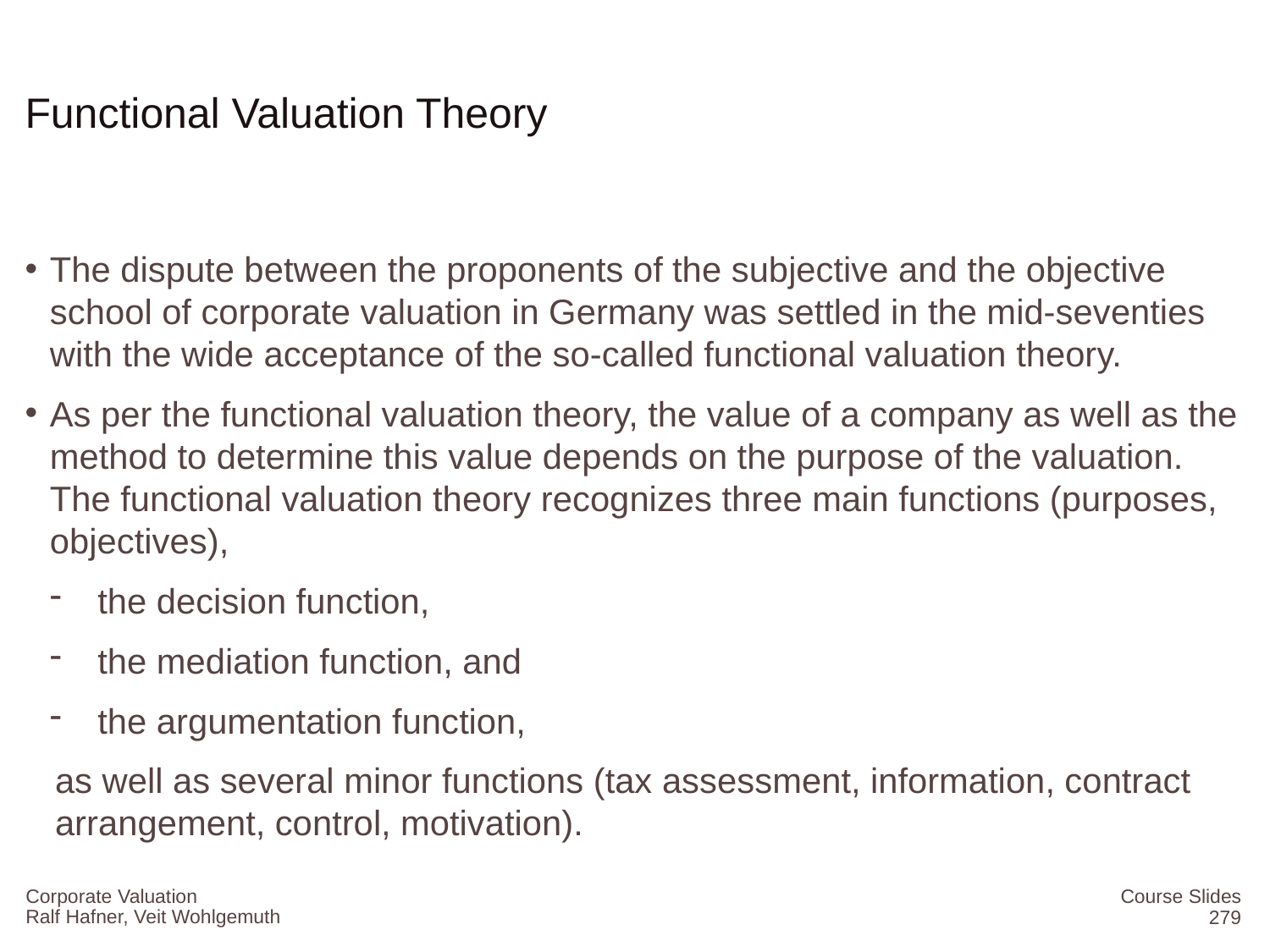

# Functional Valuation Theory
The dispute between the proponents of the subjective and the objective school of corporate valuation in Germany was settled in the mid-seventies with the wide acceptance of the so-called functional valuation theory.
As per the functional valuation theory, the value of a company as well as the method to determine this value depends on the purpose of the valuation. The functional valuation theory recognizes three main functions (purposes, objectives),
the decision function,
the mediation function, and
the argumentation function,
as well as several minor functions (tax assessment, information, contract arrangement, control, motivation).
Corporate Valuation
Course Slides
279